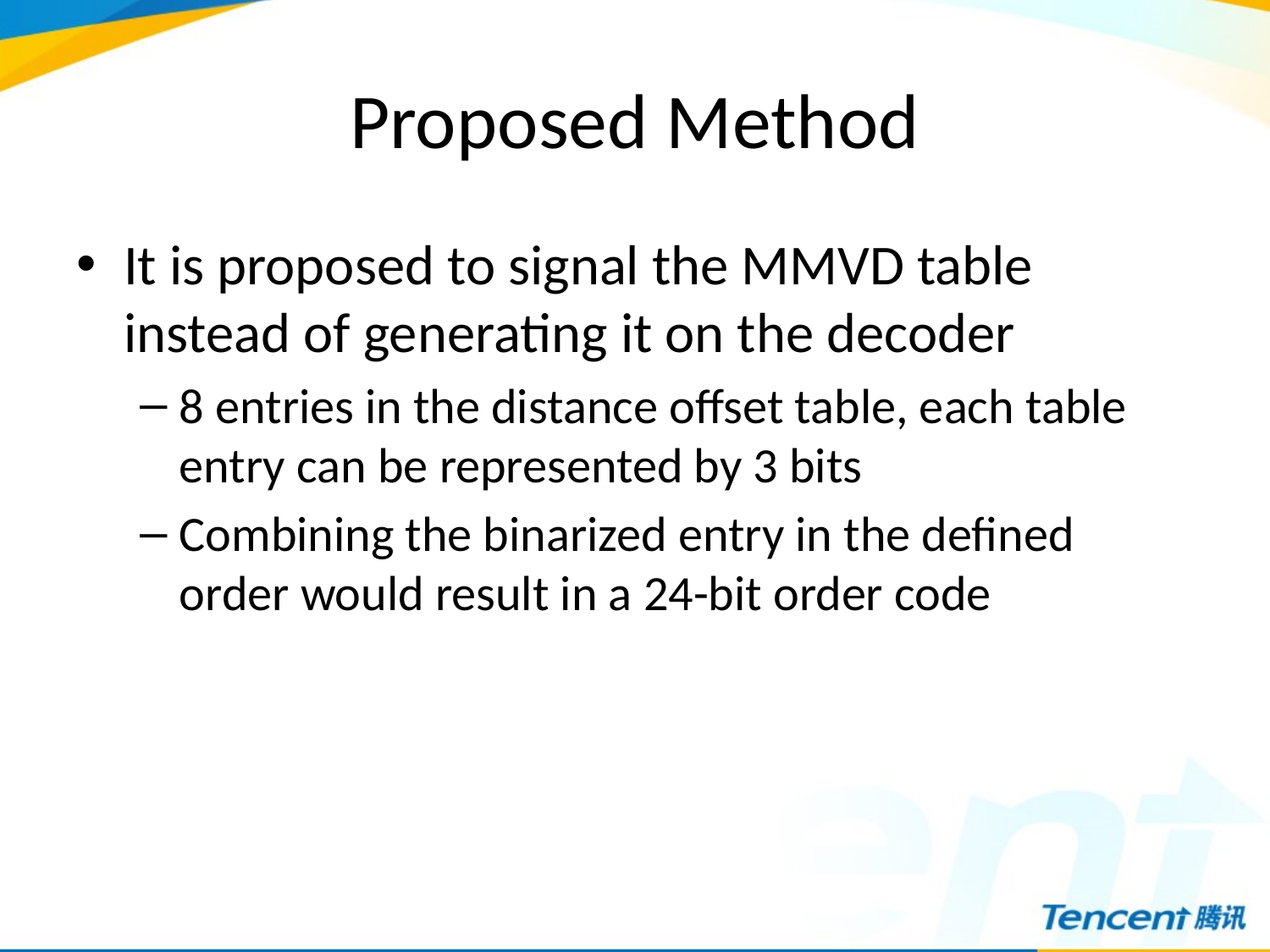

# Proposed Method
It is proposed to signal the MMVD table instead of generating it on the decoder
8 entries in the distance offset table, each table entry can be represented by 3 bits
Combining the binarized entry in the defined order would result in a 24-bit order code